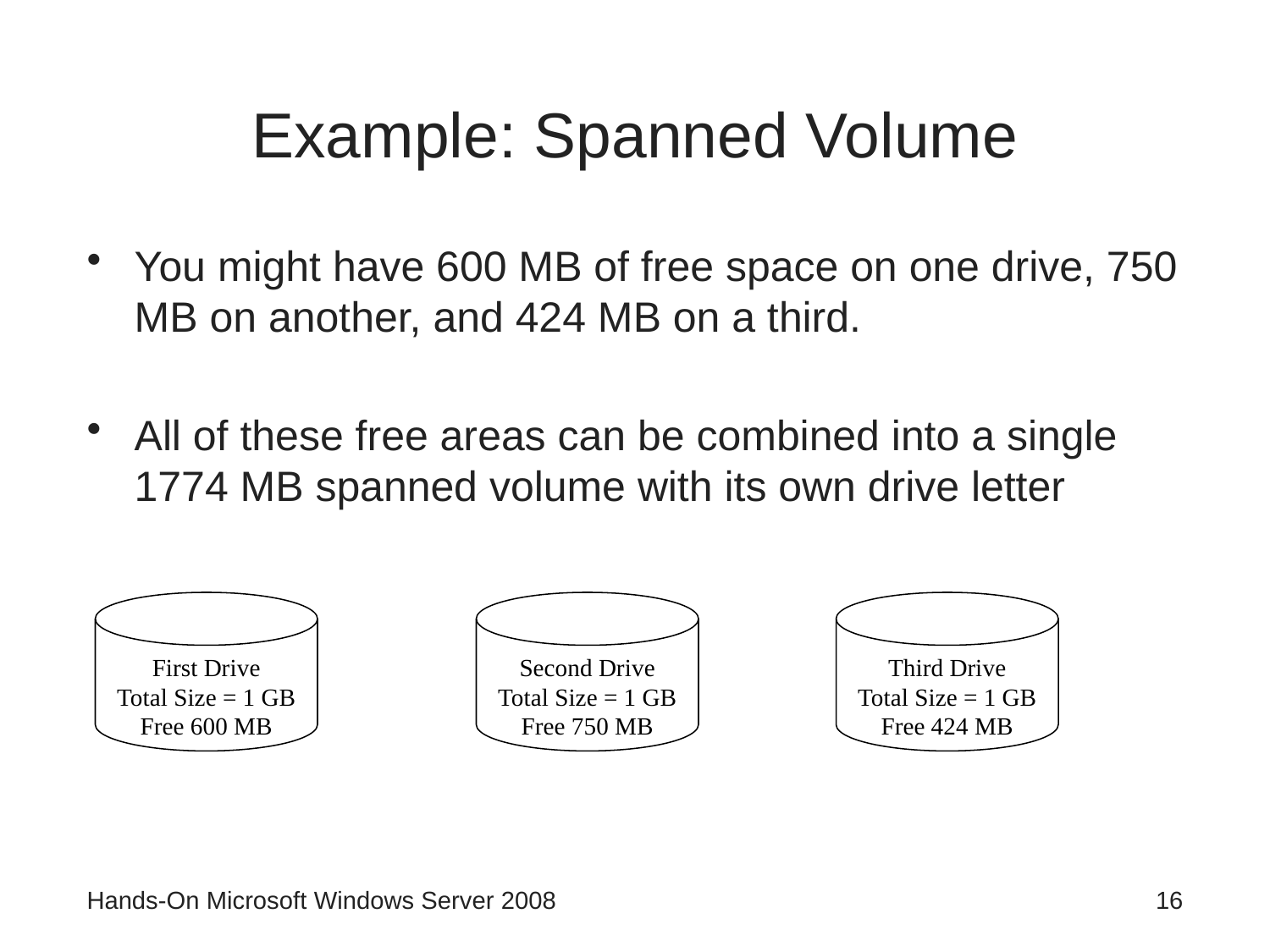

# Example: Spanned Volume
You might have 600 MB of free space on one drive, 750 MB on another, and 424 MB on a third.

All of these free areas can be combined into a single 1774 MB spanned volume with its own drive letter
First Drive
Total Size = 1 GB
Free 600 MB
Second Drive
Total Size = 1 GB
Free 750 MB
Third Drive
Total Size = 1 GB
Free 424 MB
Hands-On Microsoft Windows Server 2008
16